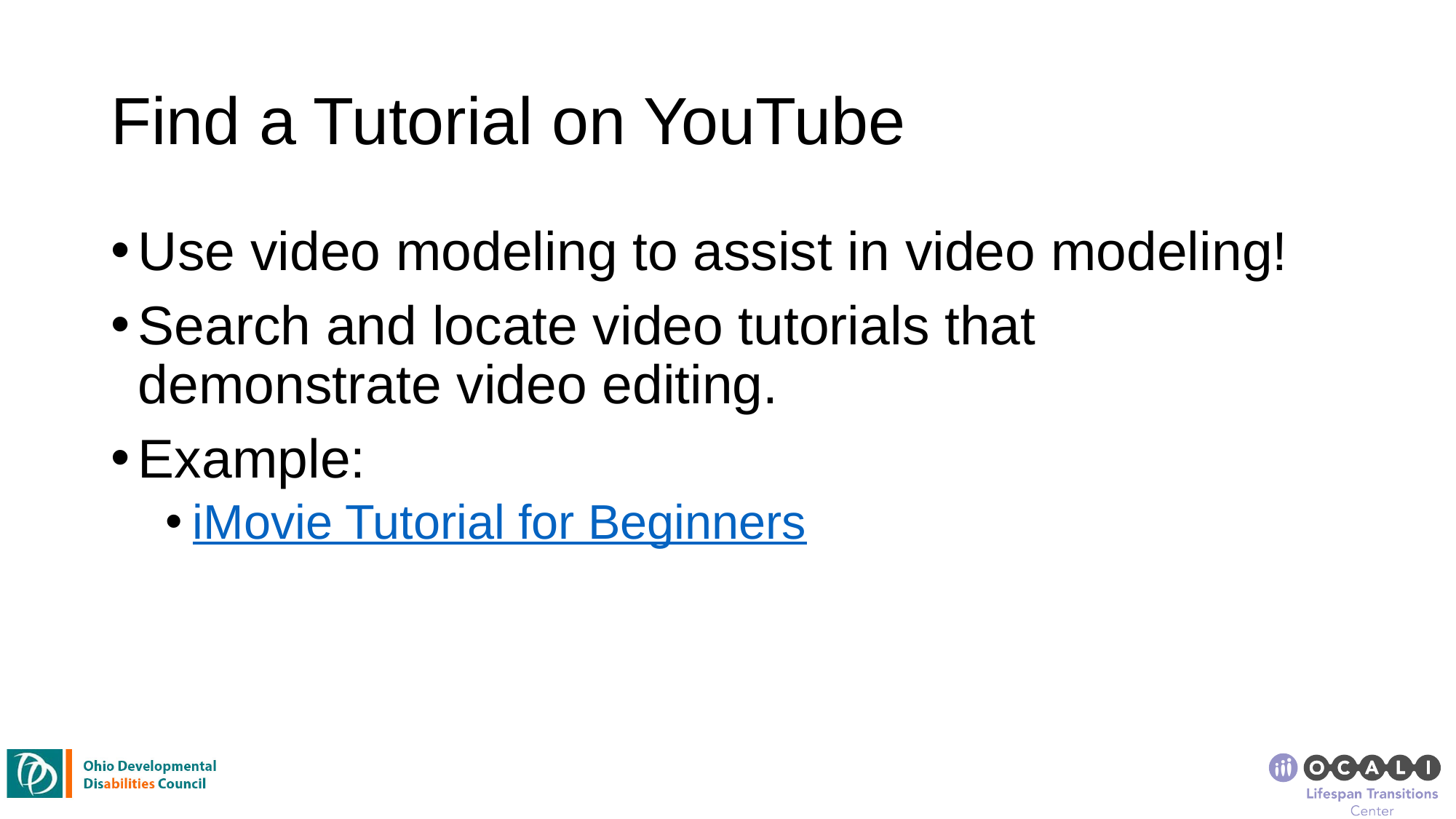

# Find a Tutorial on YouTube
Use video modeling to assist in video modeling!
Search and locate video tutorials that demonstrate video editing.
Example:
iMovie Tutorial for Beginners